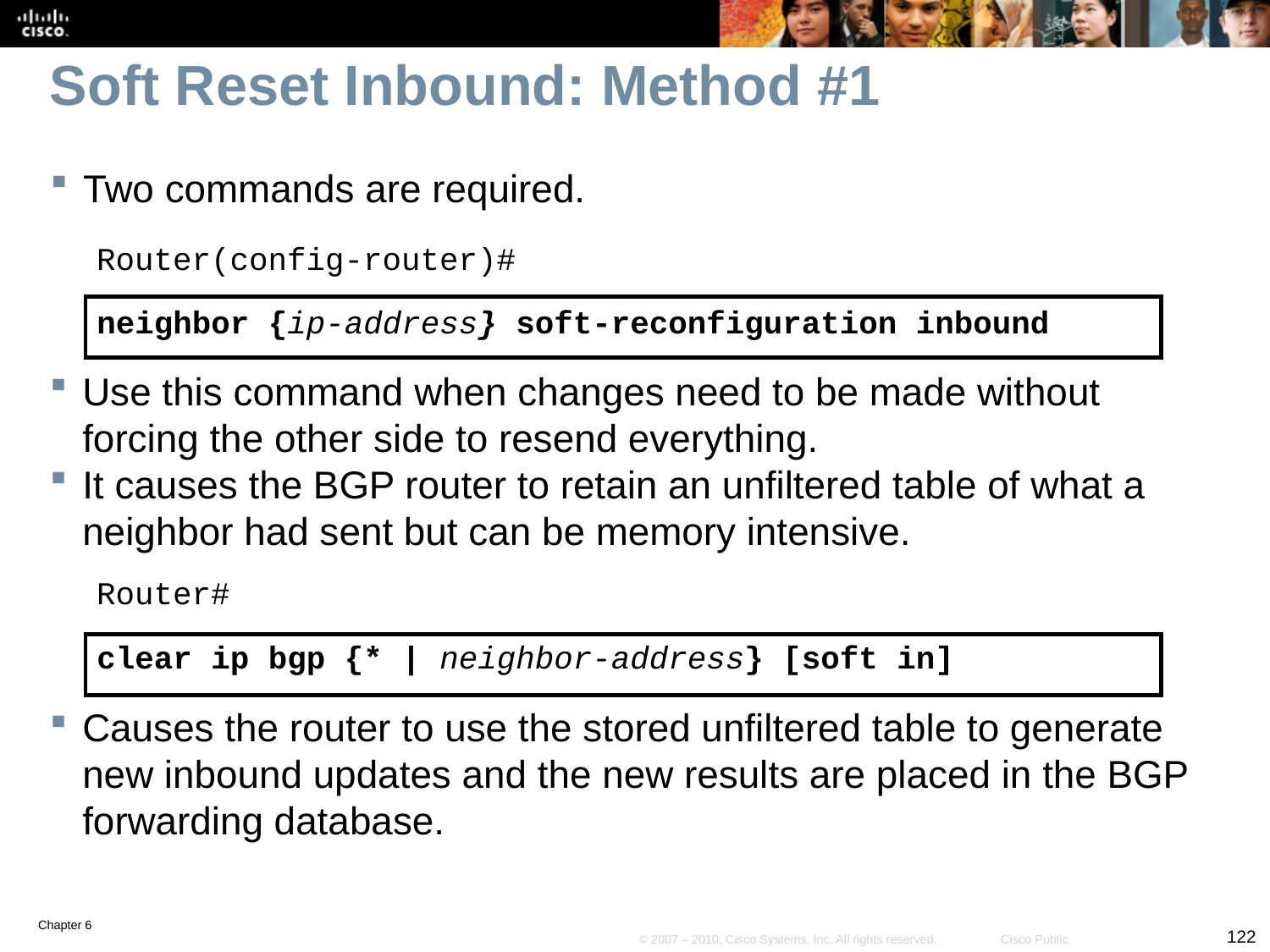

# Soft Reset Inbound: Method #1
Two commands are required.

Router(config-router)#
neighbor {ip-address} soft-reconfiguration inbound
Use this command when changes need to be made without forcing the other side to resend everything.
It causes the BGP router to retain an unfiltered table of what a neighbor had sent but can be memory intensive.
Router#
clear ip bgp {* | neighbor-address} [soft in]
Causes the router to use the stored unfiltered table to generate new inbound updates and the new results are placed in the BGP forwarding database.